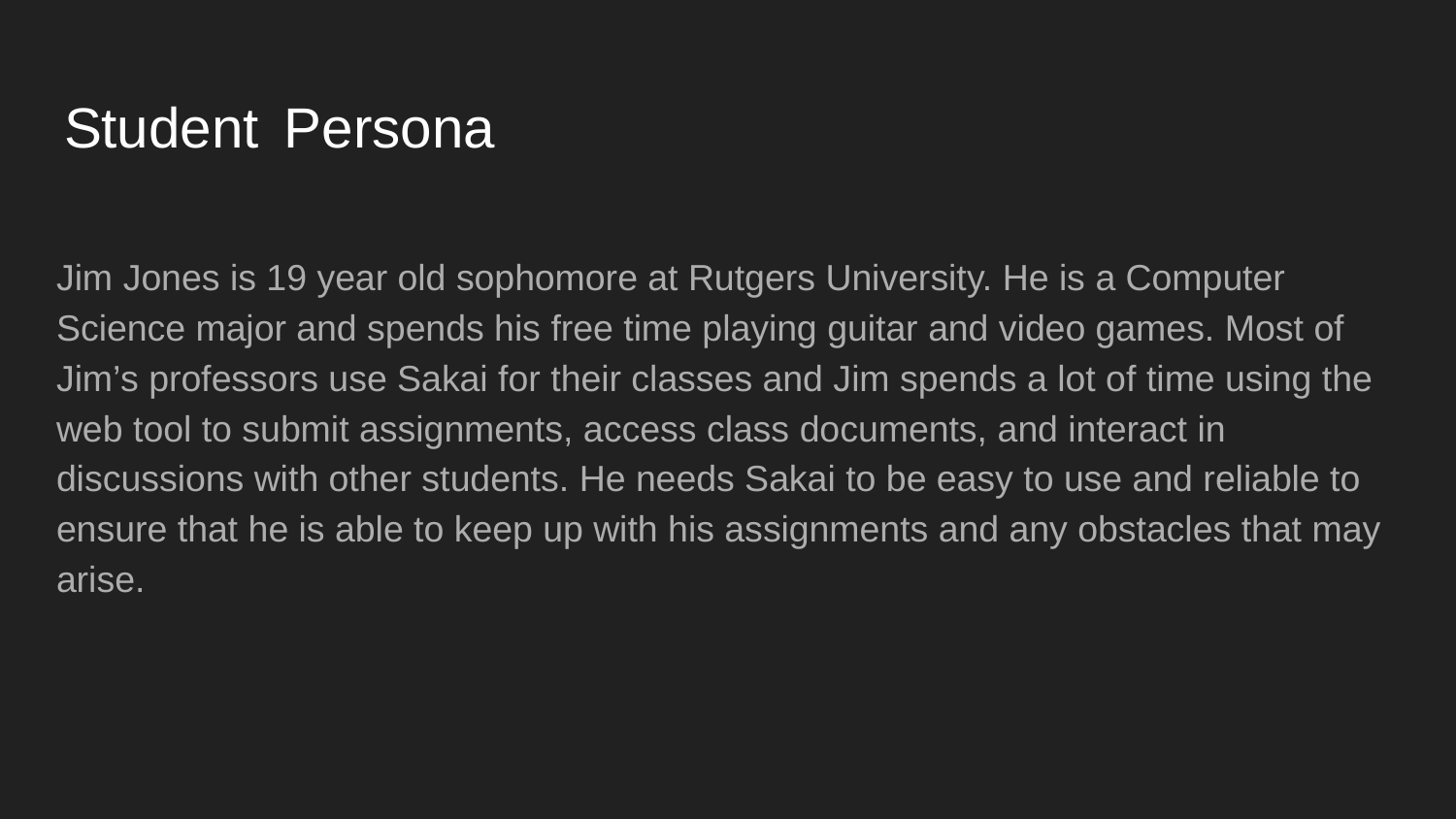

# Student Persona
Jim Jones is 19 year old sophomore at Rutgers University. He is a Computer Science major and spends his free time playing guitar and video games. Most of Jim’s professors use Sakai for their classes and Jim spends a lot of time using the web tool to submit assignments, access class documents, and interact in discussions with other students. He needs Sakai to be easy to use and reliable to ensure that he is able to keep up with his assignments and any obstacles that may arise.